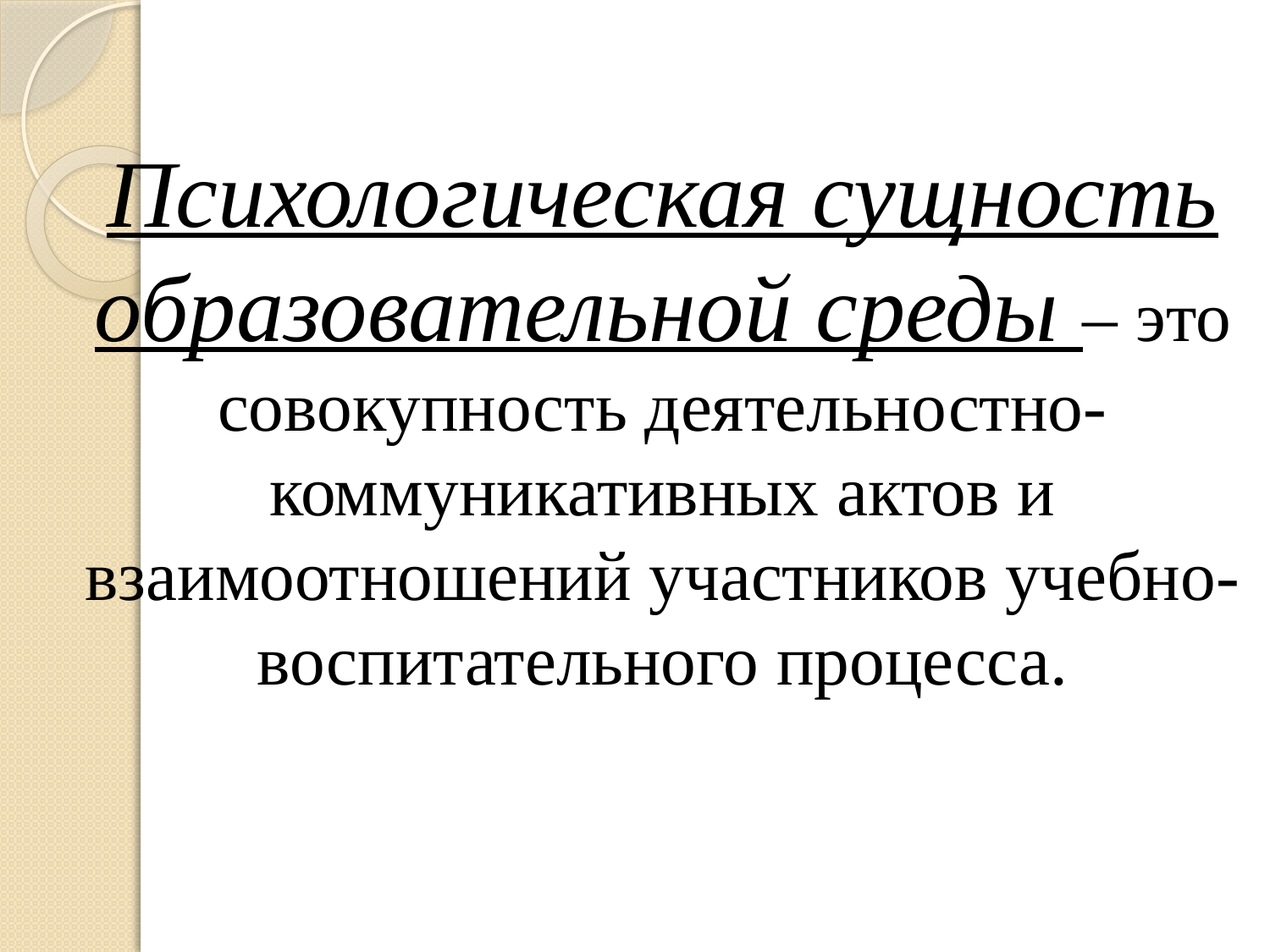

Психологическая сущность образовательной среды – это совокупность деятельностно-коммуникативных актов и взаимоотношений участников учебно-воспитательного процесса.